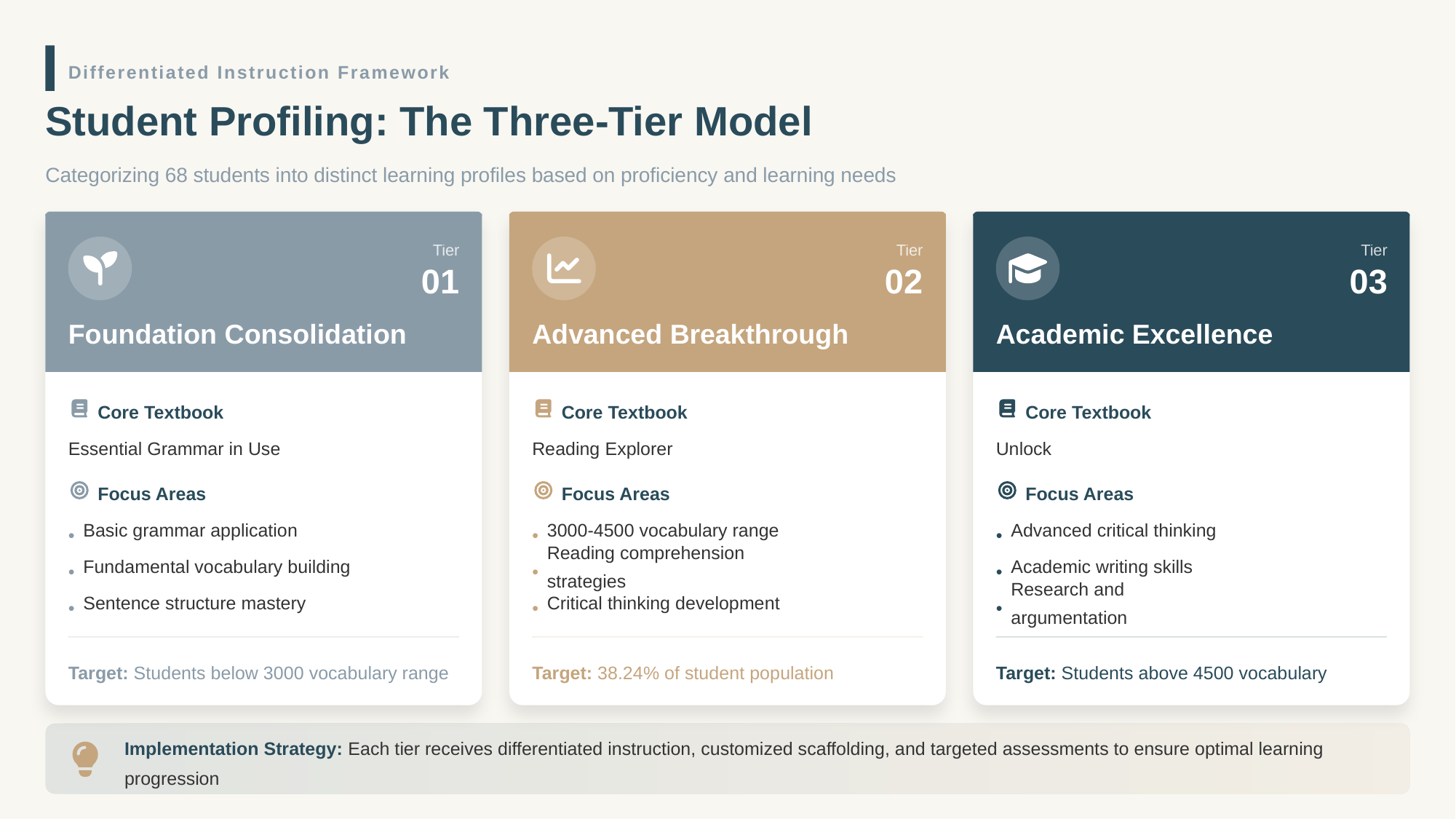

Differentiated Instruction Framework
Student Profiling: The Three-Tier Model
Categorizing 68 students into distinct learning profiles based on proficiency and learning needs

Tier

Tier

Tier

01
02
03
Foundation Consolidation
Advanced Breakthrough
Academic Excellence
Core Textbook
Core Textbook
Core Textbook

Essential Grammar in Use
Reading Explorer
Unlock
Focus Areas
Focus Areas
Focus Areas

Basic grammar application
3000-4500 vocabulary range
Advanced critical thinking
•
•
•
Fundamental vocabulary building
Reading comprehension strategies
Academic writing skills
•
•
•
Sentence structure mastery
Critical thinking development
Research and argumentation
•
•
•

Target: Students below 3000 vocabulary range
Target: 38.24% of student population
Target: Students above 4500 vocabulary

Implementation Strategy: Each tier receives differentiated instruction, customized scaffolding, and targeted assessments to ensure optimal learning progression